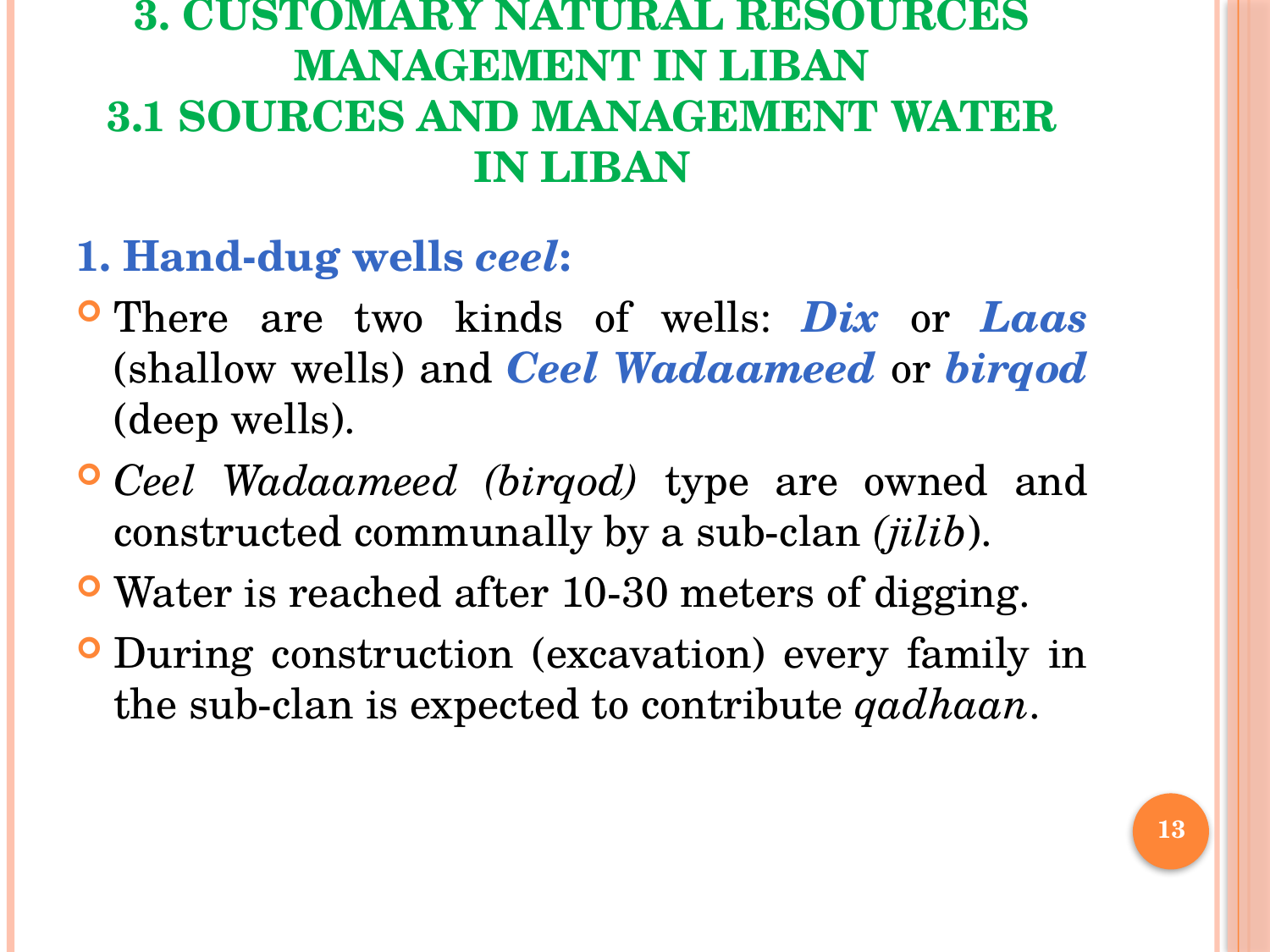

# 3. Customary Natural Resources Management in Liban 3.1 Sources and Management Water In Liban
1. Hand-dug wells ceel:
There are two kinds of wells: Dix or Laas (shallow wells) and Ceel Wadaameed or birqod (deep wells).
Ceel Wadaameed (birqod) type are owned and constructed communally by a sub-clan (jilib).
Water is reached after 10-30 meters of digging.
During construction (excavation) every family in the sub-clan is expected to contribute qadhaan.

13